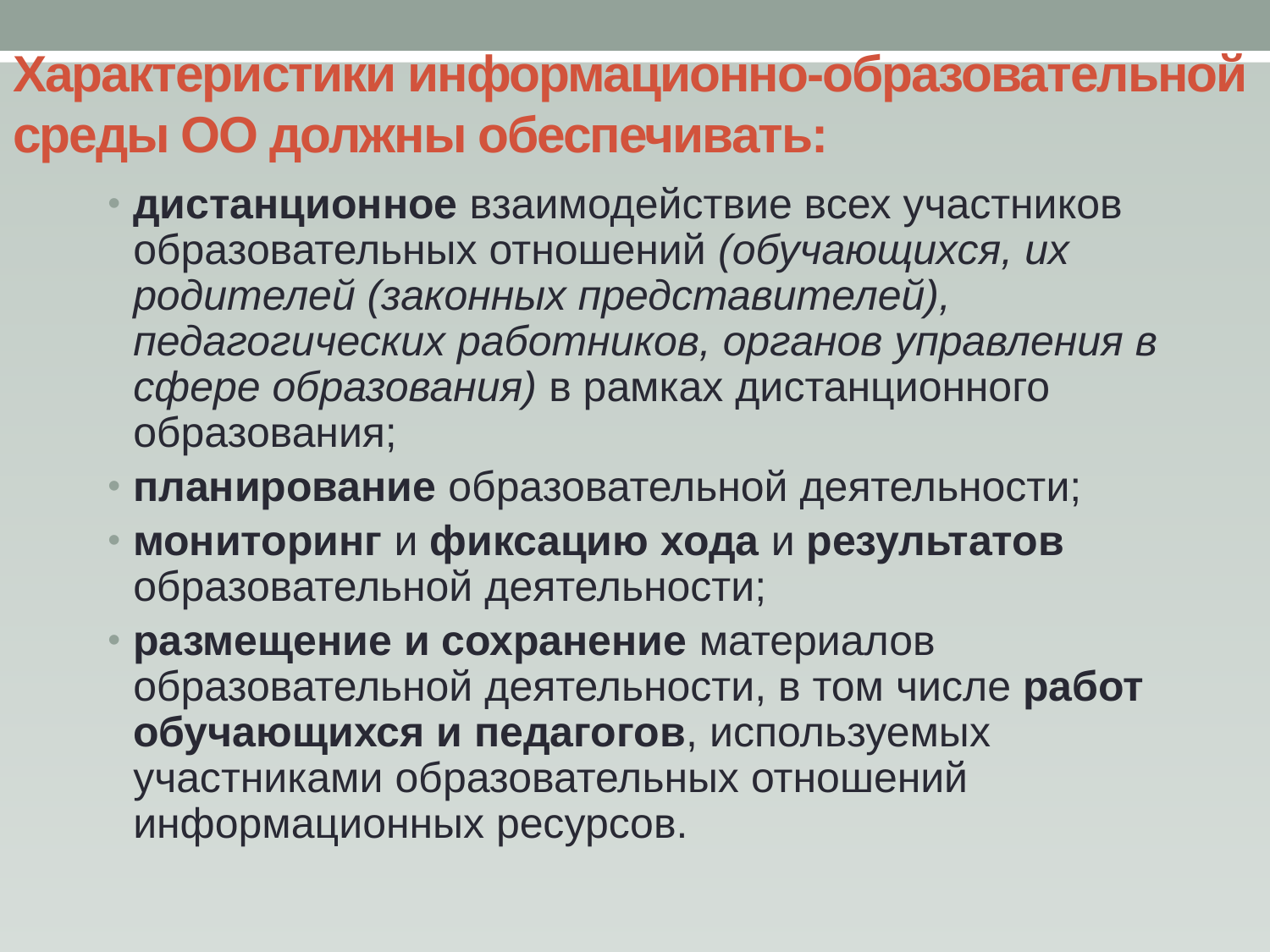

# Характеристики информационно-образовательной среды ОО должны обеспечивать:
дистанционное взаимодействие всех участников образовательных отношений (обучающихся, их родителей (законных представителей), педагогических работников, органов управления в сфере образования) в рамках дистанционного образования;
планирование образовательной деятельности;
мониторинг и фиксацию хода и результатов образовательной деятельности;
размещение и сохранение материалов образовательной деятельности, в том числе работ обучающихся и педагогов, используемых участниками образовательных отношений информационных ресурсов.